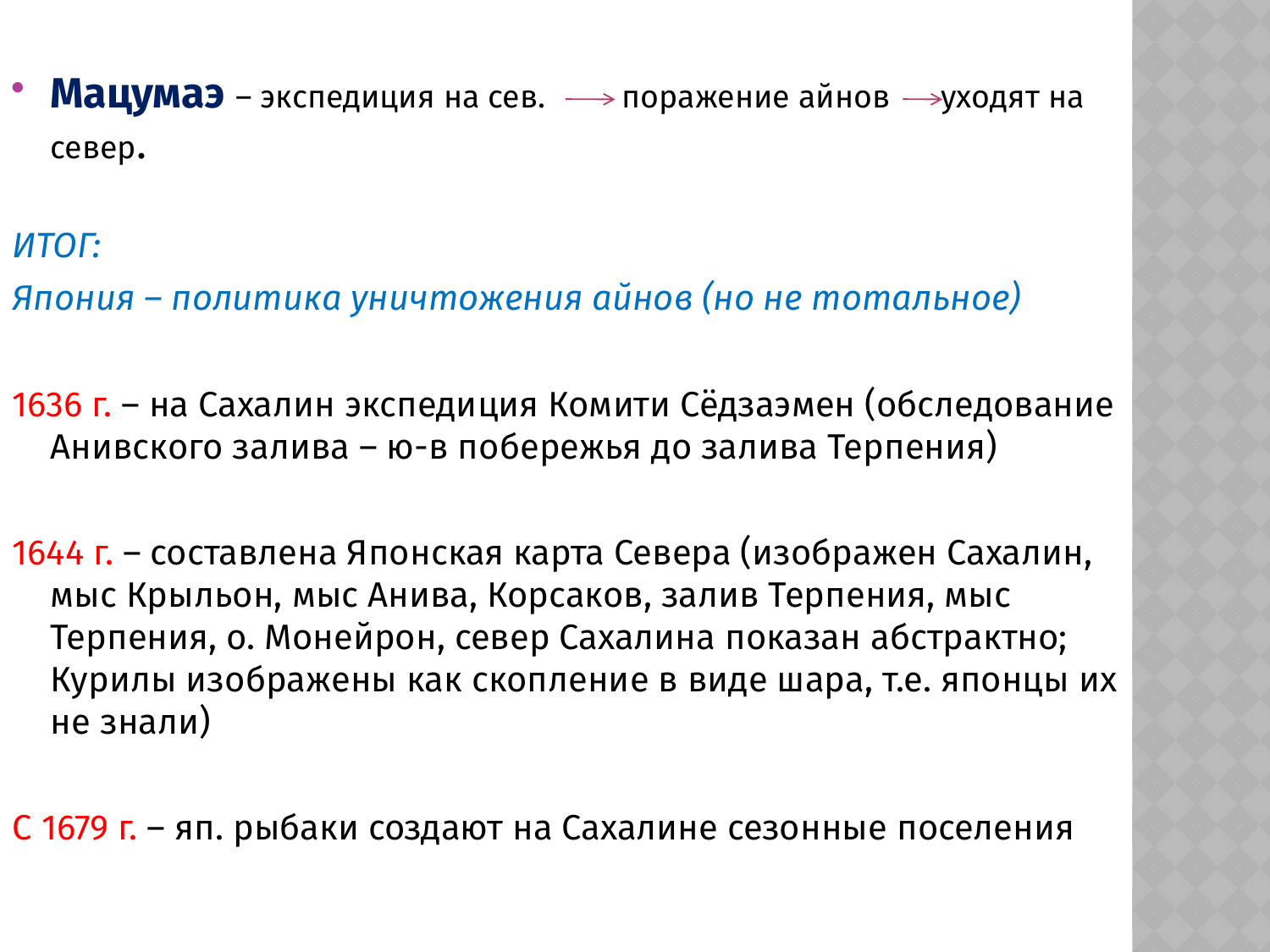

Мацумаэ – экспедиция на сев.         поражение айнов      уходят на север.

ИТОГ:
Япония – политика уничтожения айнов (но не тотальное)

1636 г. – на Сахалин экспедиция Комити Сёдзаэмен (обследование Анивского залива – ю-в побережья до залива Терпения)

1644 г. – составлена Японская карта Севера (изображен Сахалин, мыс Крыльон, мыс Анива, Корсаков, залив Терпения, мыс Терпения, о. Монейрон, север Сахалина показан абстрактно; Курилы изображены как скопление в виде шара, т.е. японцы их не знали)

С 1679 г. – яп. рыбаки создают на Сахалине сезонные поселения